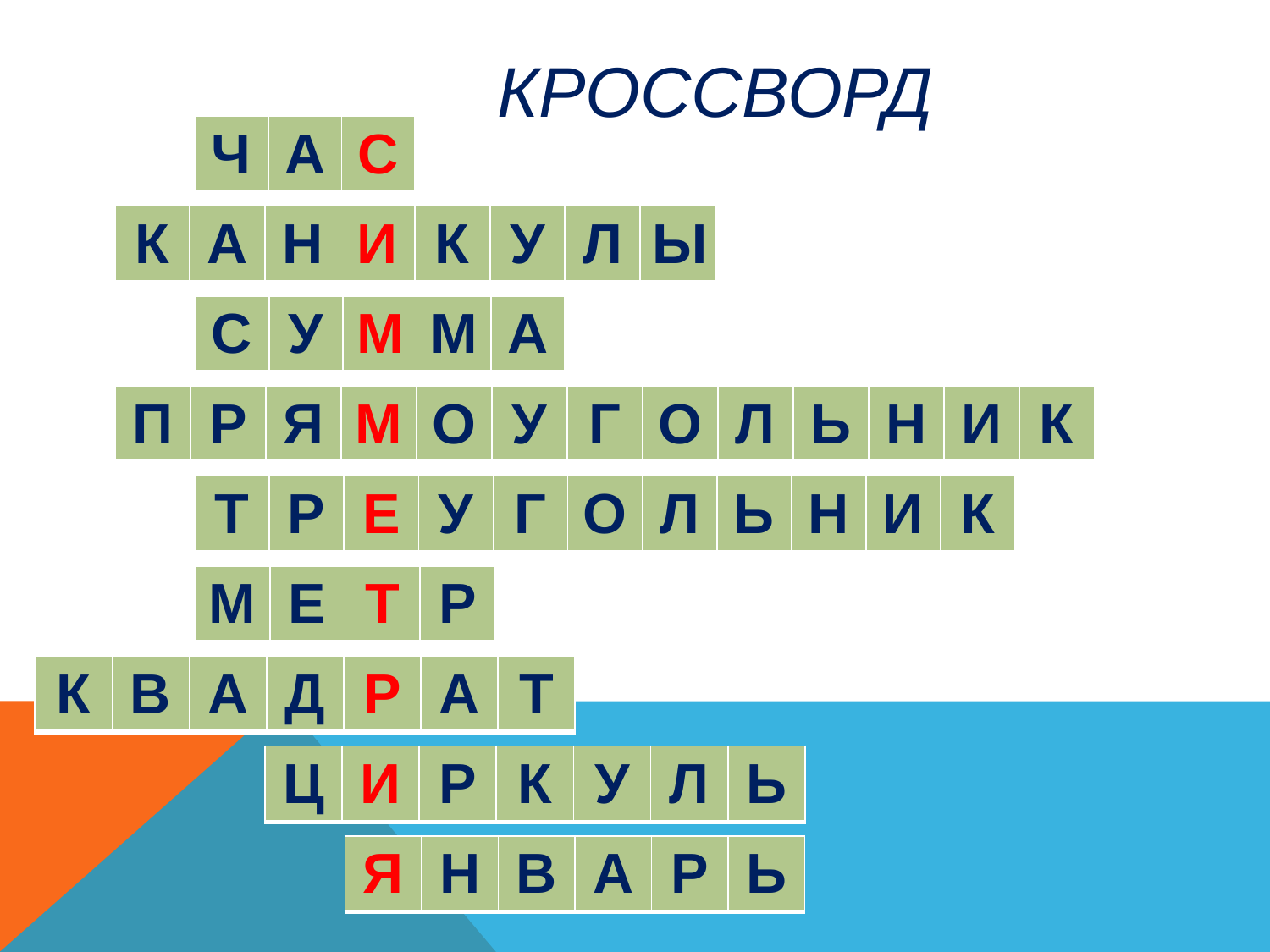

# кроссворд
| Ч | А | С |
| --- | --- | --- |
| К | А | Н | И | К | У | Л | Ы |
| --- | --- | --- | --- | --- | --- | --- | --- |
| С | У | М | М | А |
| --- | --- | --- | --- | --- |
| П | Р | Я | М | О | У | Г | О | Л | Ь | Н | И | К |
| --- | --- | --- | --- | --- | --- | --- | --- | --- | --- | --- | --- | --- |
| Т | Р | Е | У | Г | О | Л | Ь | Н | И | К |
| --- | --- | --- | --- | --- | --- | --- | --- | --- | --- | --- |
| М | Е | Т | Р |
| --- | --- | --- | --- |
| К | В | А | Д | Р | А | Т |
| --- | --- | --- | --- | --- | --- | --- |
| Ц | И | Р | К | У | Л | Ь |
| --- | --- | --- | --- | --- | --- | --- |
| Я | Н | В | А | Р | Ь |
| --- | --- | --- | --- | --- | --- |